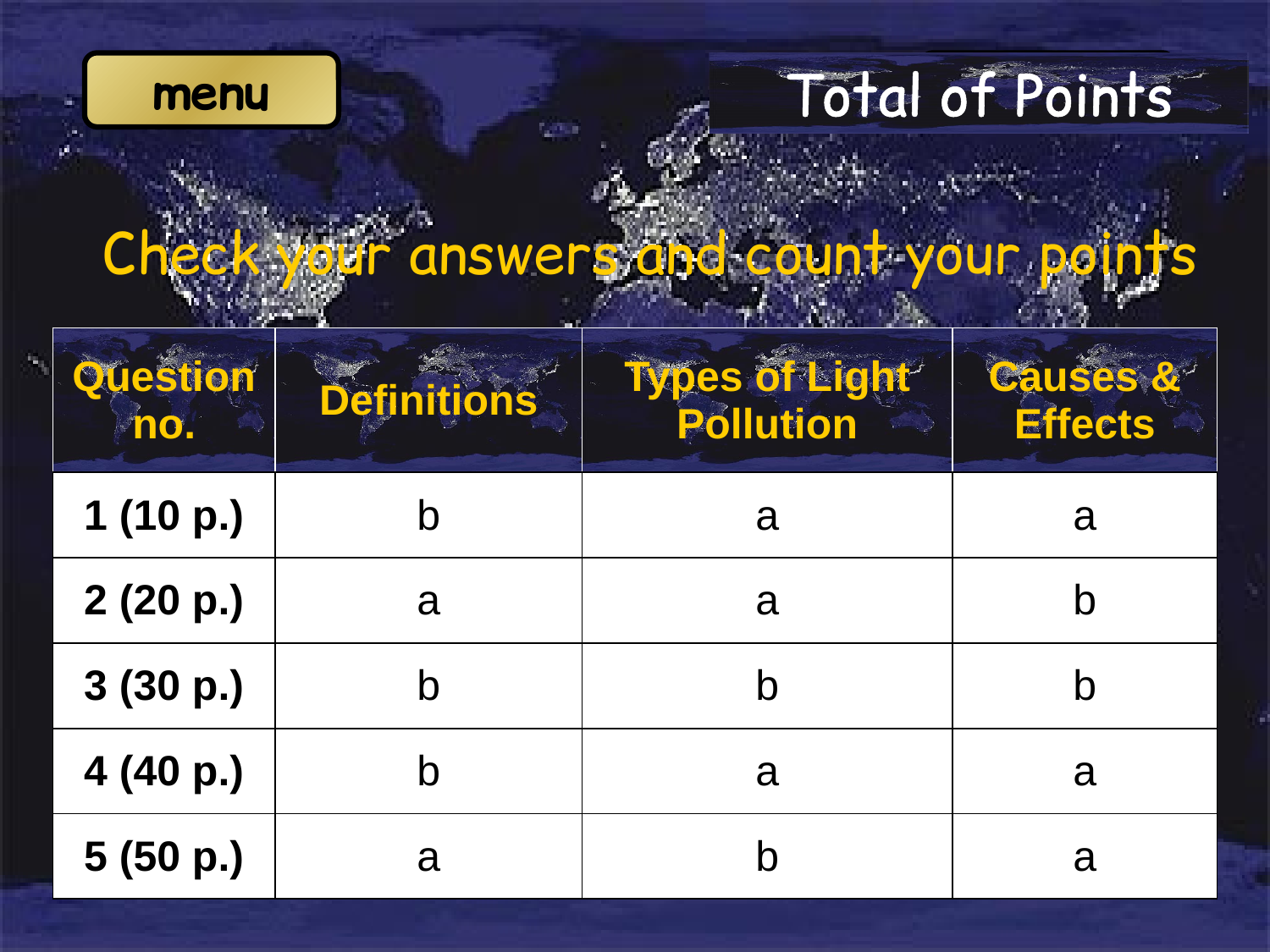

Total of Points
Check your answers and count your points
| Question no. | Definitions | Types of Light Pollution | Causes & Effects |
| --- | --- | --- | --- |
| 1 (10 p.) | b | a | a |
| 2 (20 p.) | a | a | b |
| 3 (30 p.) | b | b | b |
| 4 (40 p.) | b | a | a |
| 5 (50 p.) | a | b | a |